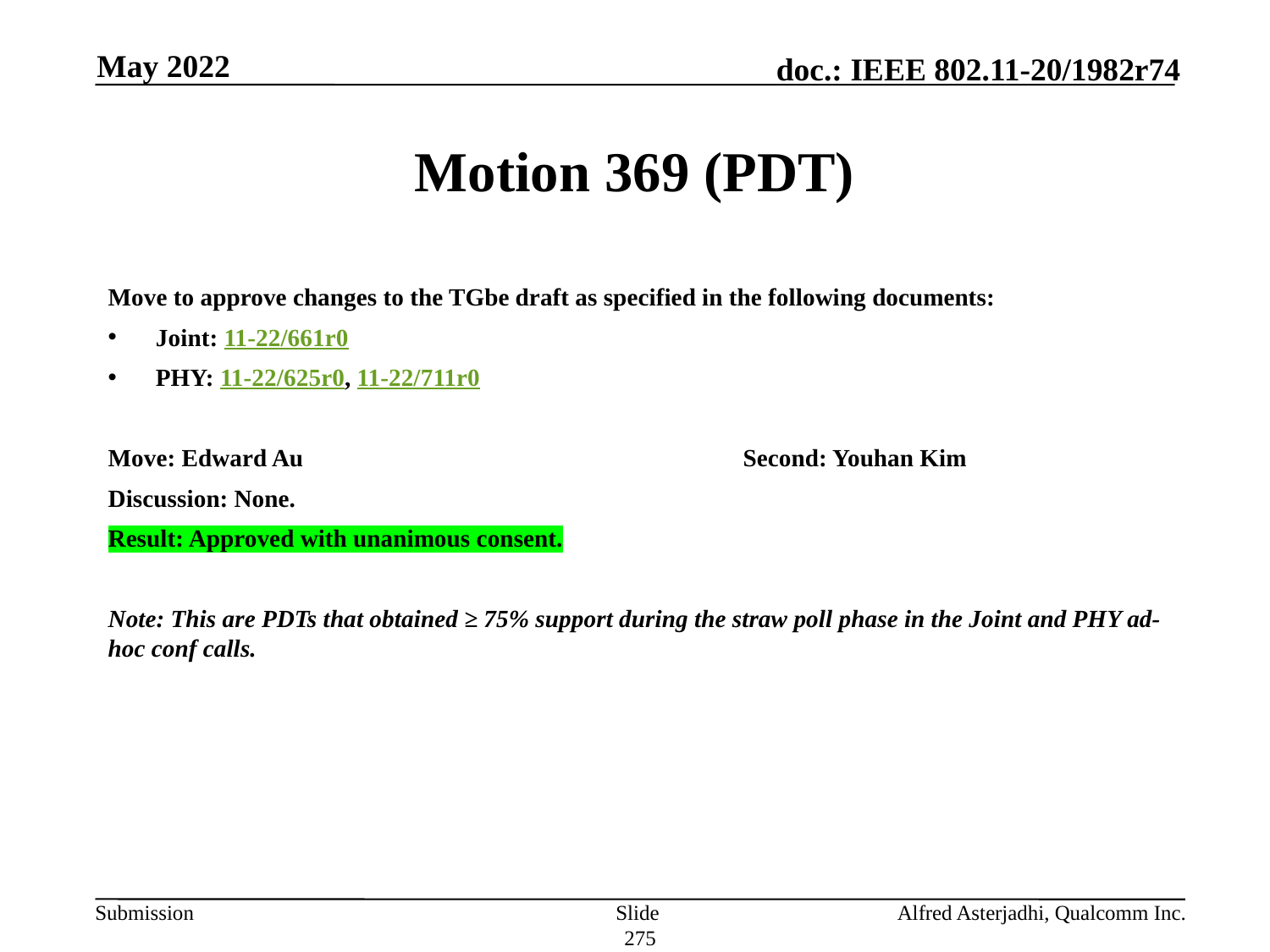

May 2022
# Motion 369 (PDT)
Move to approve changes to the TGbe draft as specified in the following documents:
Joint: 11-22/661r0
PHY: 11-22/625r0, 11-22/711r0

Move: Edward Au 				Second: Youhan Kim
Discussion: None.
Result: Approved with unanimous consent.

Note: This are PDTs that obtained ≥ 75% support during the straw poll phase in the Joint and PHY ad-hoc conf calls.

Slide 275
Alfred Asterjadhi, Qualcomm Inc.